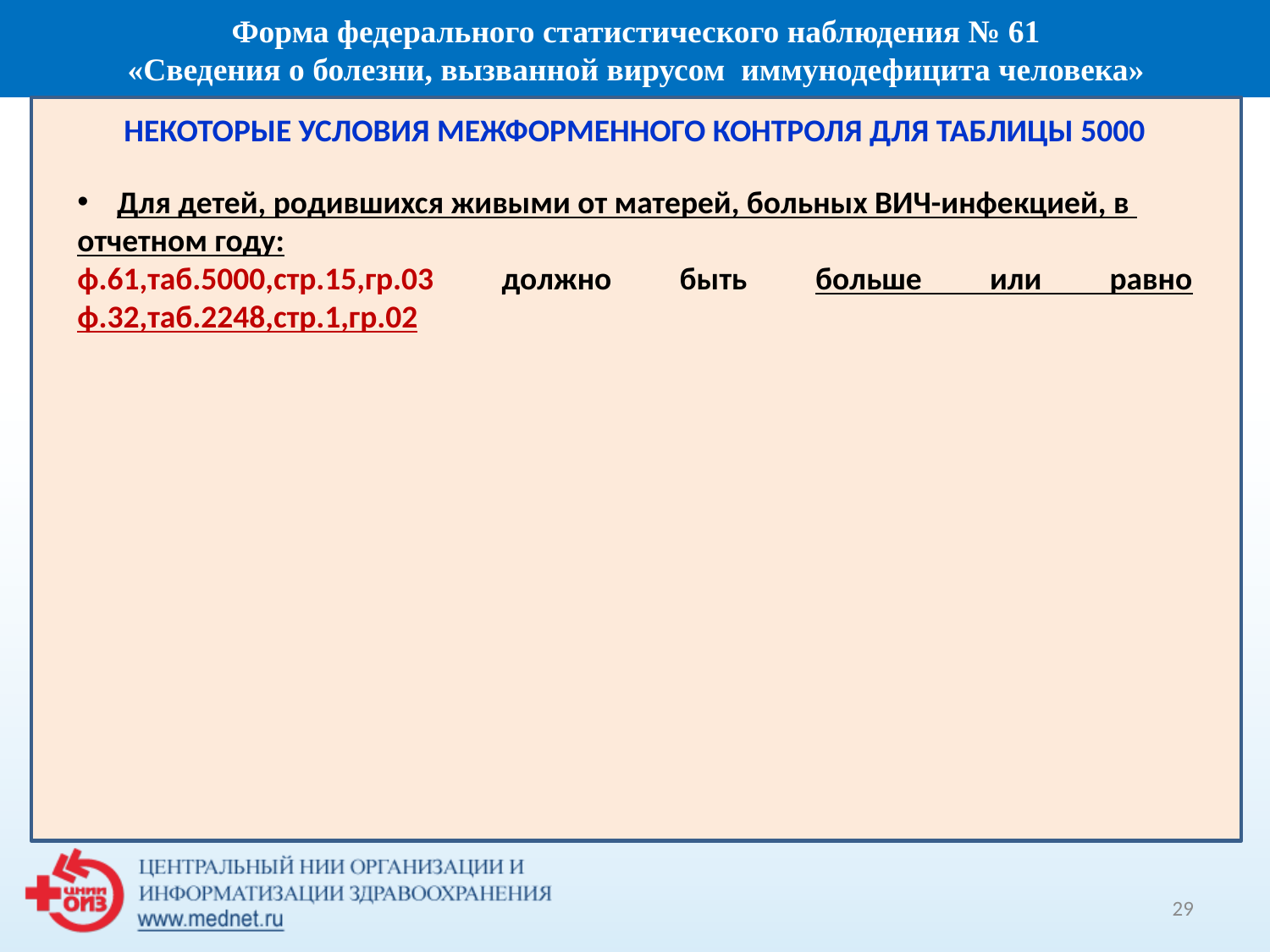

Форма федерального статистического наблюдения № 61
 «Сведения о болезни, вызванной вирусом  иммунодефицита человека»

НЕКОТОРЫЕ УСЛОВИЯ МЕЖФОРМЕННОГО КОНТРОЛЯ ДЛЯ ТАБЛИЦЫ 5000
Для детей, родившихся живыми от матерей, больных ВИЧ-инфекцией, в
отчетном году:
ф.61,таб.5000,стр.15,гр.03 должно быть больше или равно ф.32,таб.2248,стр.1,гр.02
29